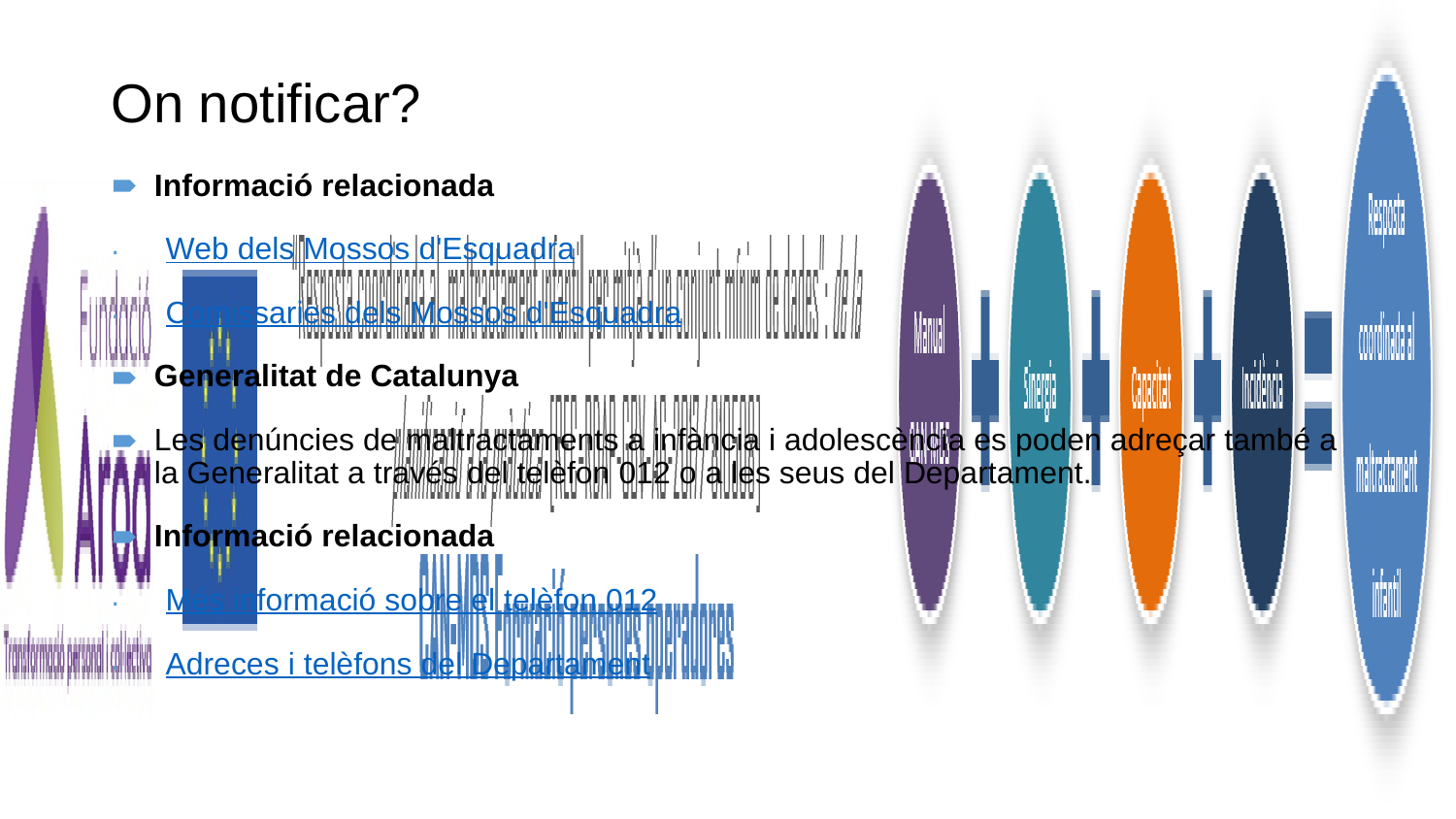

# On notificar?
Informació relacionada
Web dels Mossos d'Esquadra
Comissaries dels Mossos d'Esquadra
Generalitat de Catalunya
Les denúncies de maltractaments a infància i adolescència es poden adreçar també a la Generalitat a través del telèfon 012 o a les seus del Departament.
Informació relacionada
Més informació sobre el telèfon 012
Adreces i telèfons del Departament